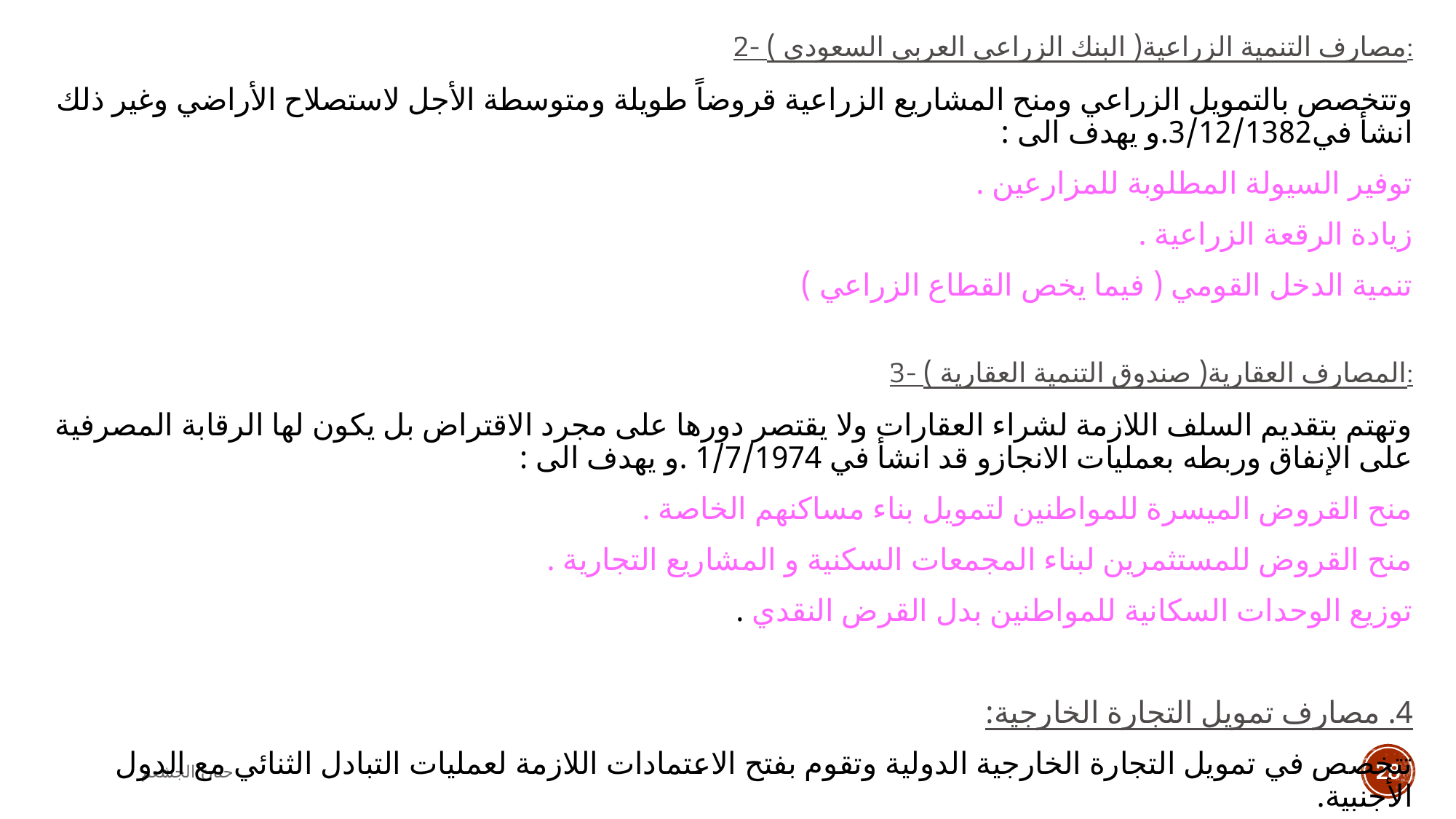

2- مصارف التنمية الزراعية( البنك الزراعي العربي السعودي ):
وتتخصص بالتمويل الزراعي ومنح المشاريع الزراعية قروضاً طويلة ومتوسطة الأجل لاستصلاح الأراضي وغير ذلك انشأ في3/12/1382.و يهدف الى :
توفير السيولة المطلوبة للمزارعين .
زيادة الرقعة الزراعية .
تنمية الدخل القومي ( فيما يخص القطاع الزراعي )

3- المصارف العقارية( صندوق التنمية العقارية ):
وتهتم بتقديم السلف اللازمة لشراء العقارات ولا يقتصر دورها على مجرد الاقتراض بل يكون لها الرقابة المصرفية على الإنفاق وربطه بعمليات الانجازو قد انشأ في 1/7/1974 .و يهدف الى :
منح القروض الميسرة للمواطنين لتمويل بناء مساكنهم الخاصة .
منح القروض للمستثمرين لبناء المجمعات السكنية و المشاريع التجارية .
توزيع الوحدات السكانية للمواطنين بدل القرض النقدي .

4. مصارف تمويل التجارة الخارجية:
تتخصص في تمويل التجارة الخارجية الدولية وتقوم بفتح الاعتمادات اللازمة لعمليات التبادل الثنائي مع الدول الأجنبية.

حنان الجشعم
28